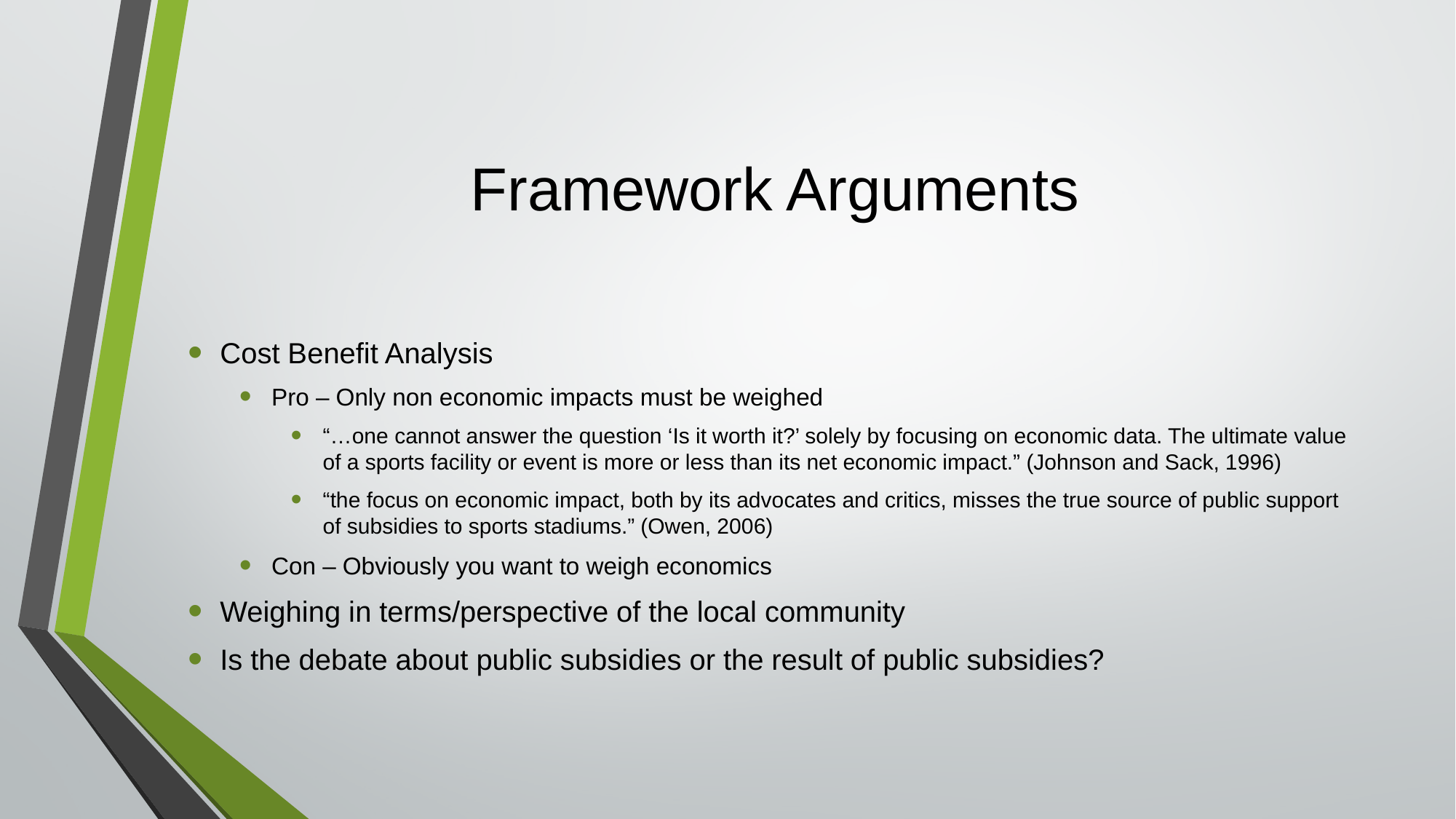

# Framework Arguments
Cost Benefit Analysis
Pro – Only non economic impacts must be weighed
“…one cannot answer the question ‘Is it worth it?’ solely by focusing on economic data. The ultimate value of a sports facility or event is more or less than its net economic impact.” (Johnson and Sack, 1996)
“the focus on economic impact, both by its advocates and critics, misses the true source of public support of subsidies to sports stadiums.” (Owen, 2006)
Con – Obviously you want to weigh economics
Weighing in terms/perspective of the local community
Is the debate about public subsidies or the result of public subsidies?